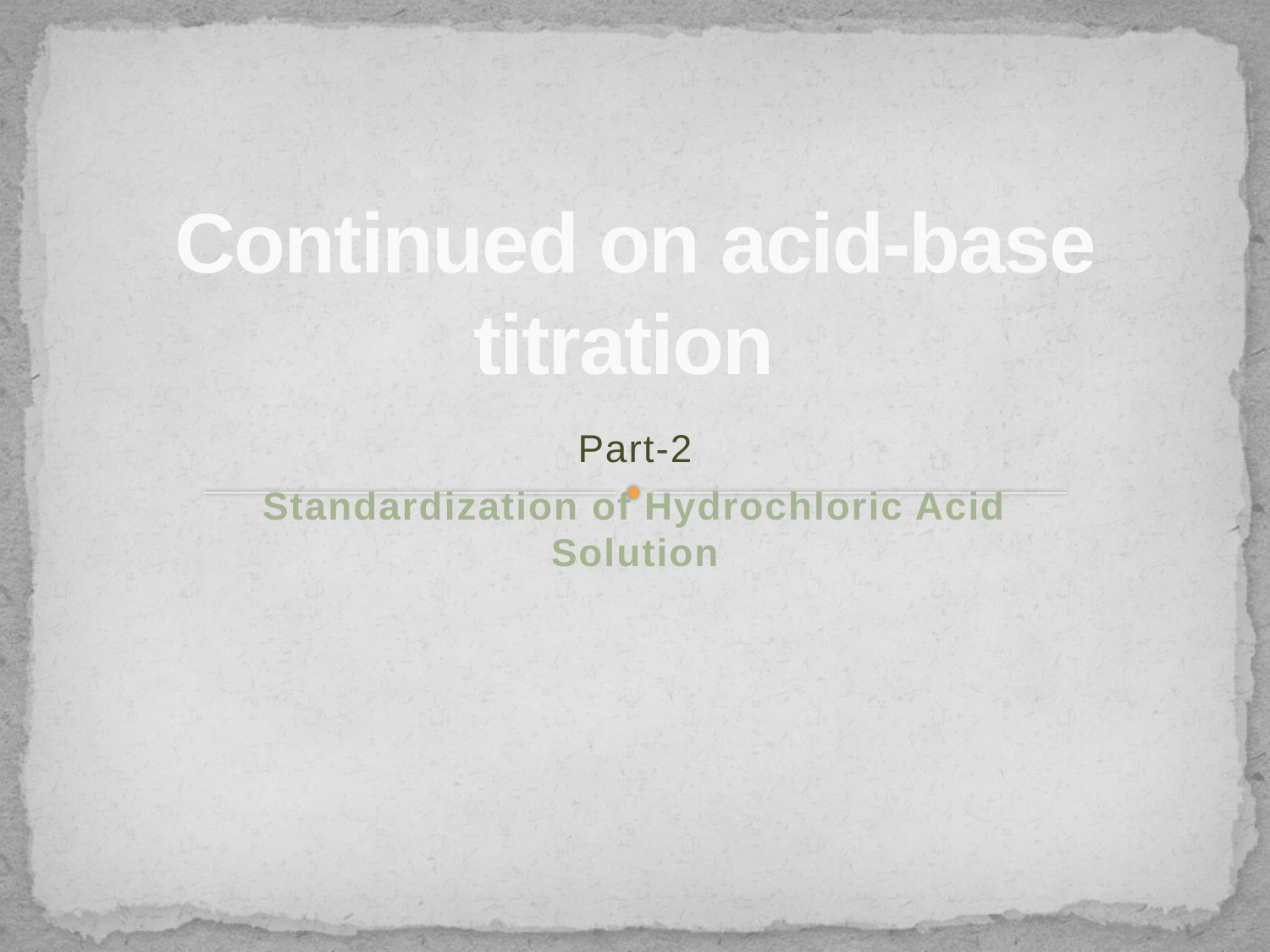

# Continued on acid-base titration
Part-2
Standardization of Hydrochloric Acid Solution